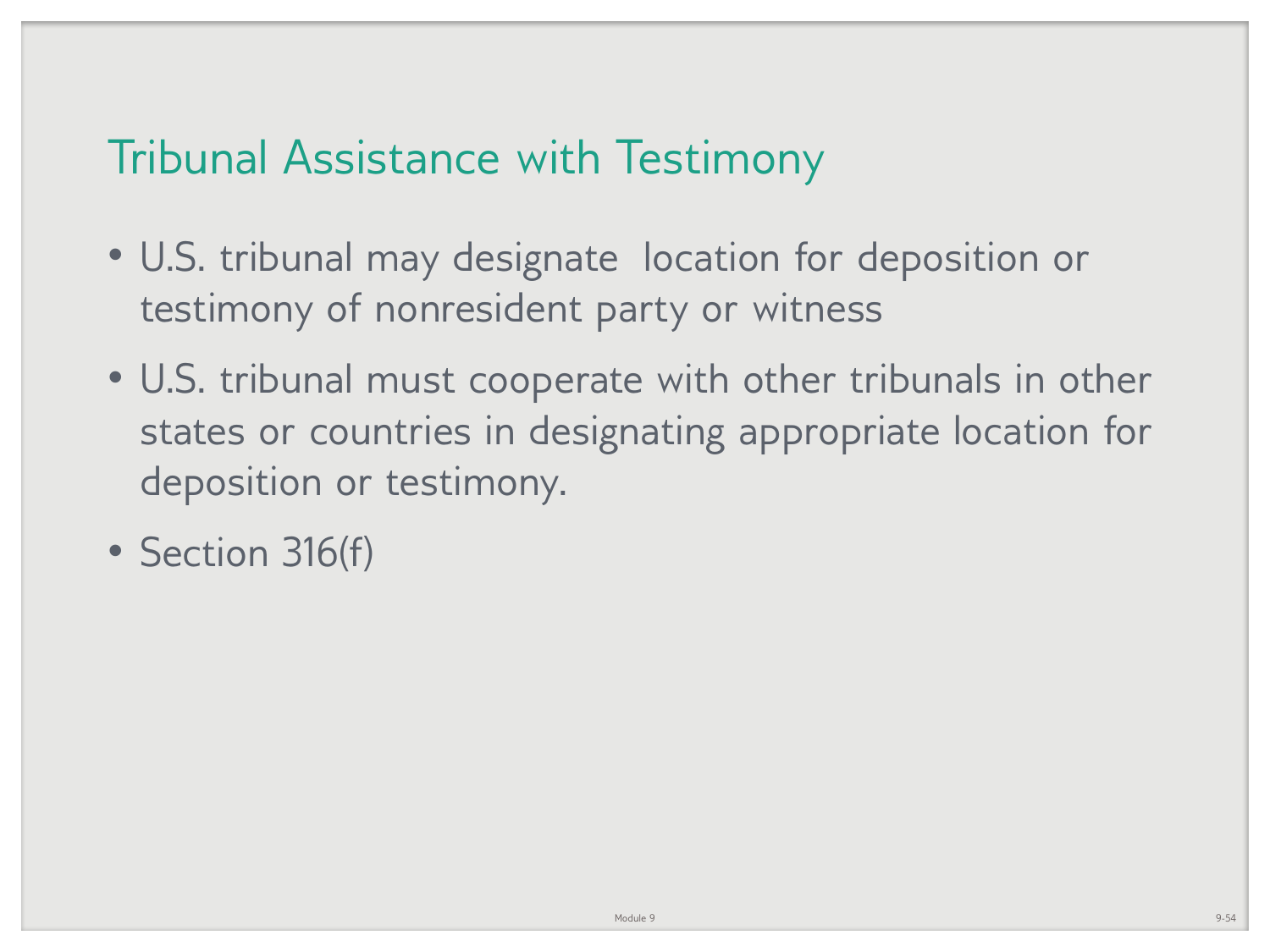

# Tribunal Assistance with Testimony
U.S. tribunal may designate  location for deposition or testimony of nonresident party or witness
U.S. tribunal must cooperate with other tribunals in other states or countries in designating appropriate location for deposition or testimony.
Section 316(f)

Module 9
9-54